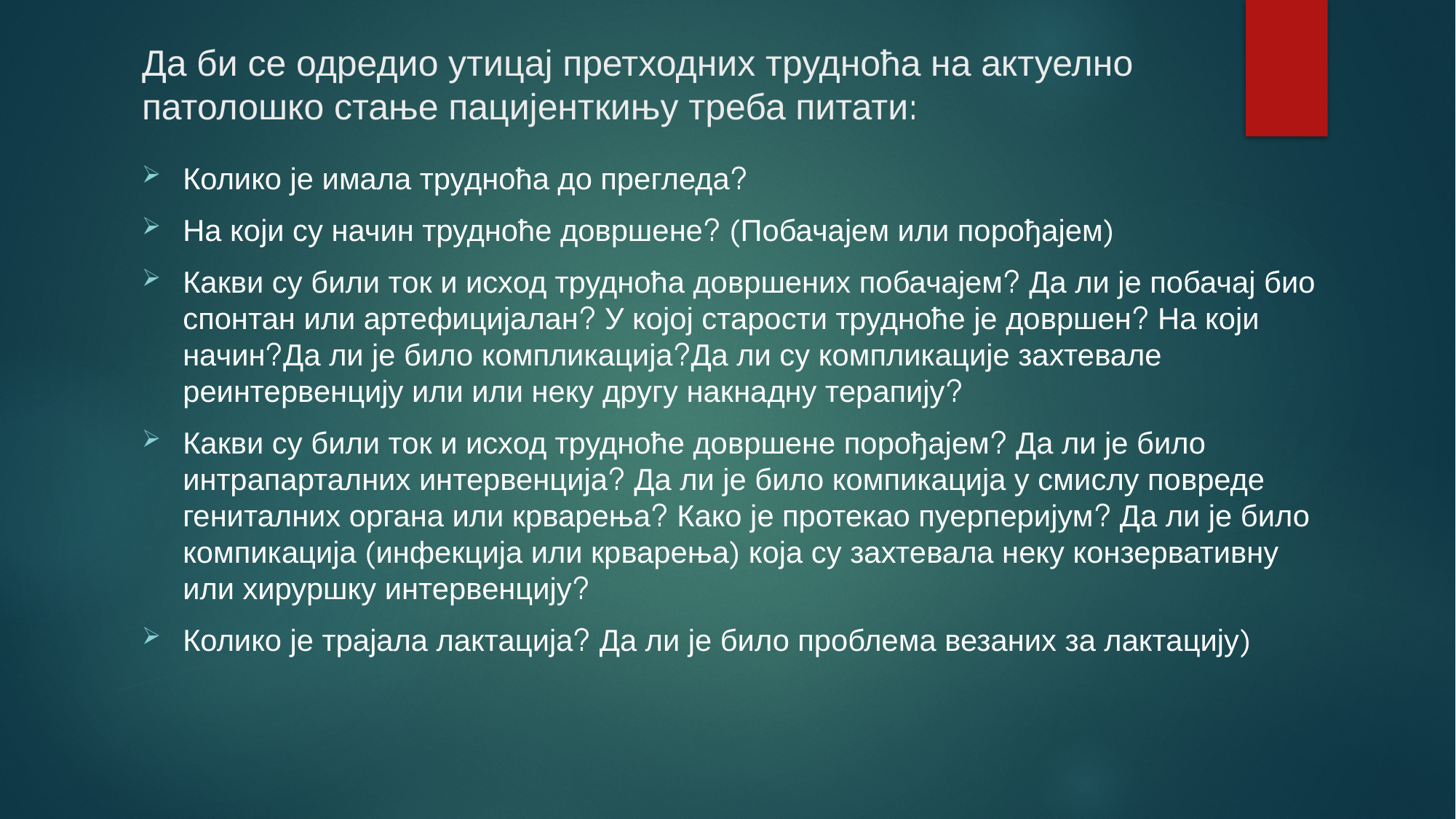

# Да би се одредио утицај претходних трудноћа на актуелно патолошко стање пацијенткињу треба питати:
Колико је имала трудноћа до прегледа?
На који су начин трудноће довршене? (Побачајем или порођајем)
Какви су били ток и исход трудноћа довршених побачајем? Да ли је побачај био спонтан или артефицијалан? У којој старости трудноће је довршен? На који начин?Да ли је било компликација?Да ли су компликације захтевале реинтервенцију или или неку другу накнадну терапију?
Какви су били ток и исход трудноће довршене порођајем? Да ли је било интрапарталних интервенција? Да ли је било компикација у смислу повреде гениталних органа или крварења? Како је протекао пуерперијум? Да ли је било компикација (инфекција или крварења) која су захтевала неку конзервативну или хируршку интервенцију?
Колико је трајала лактација? Да ли је било проблема везаних за лактацију)